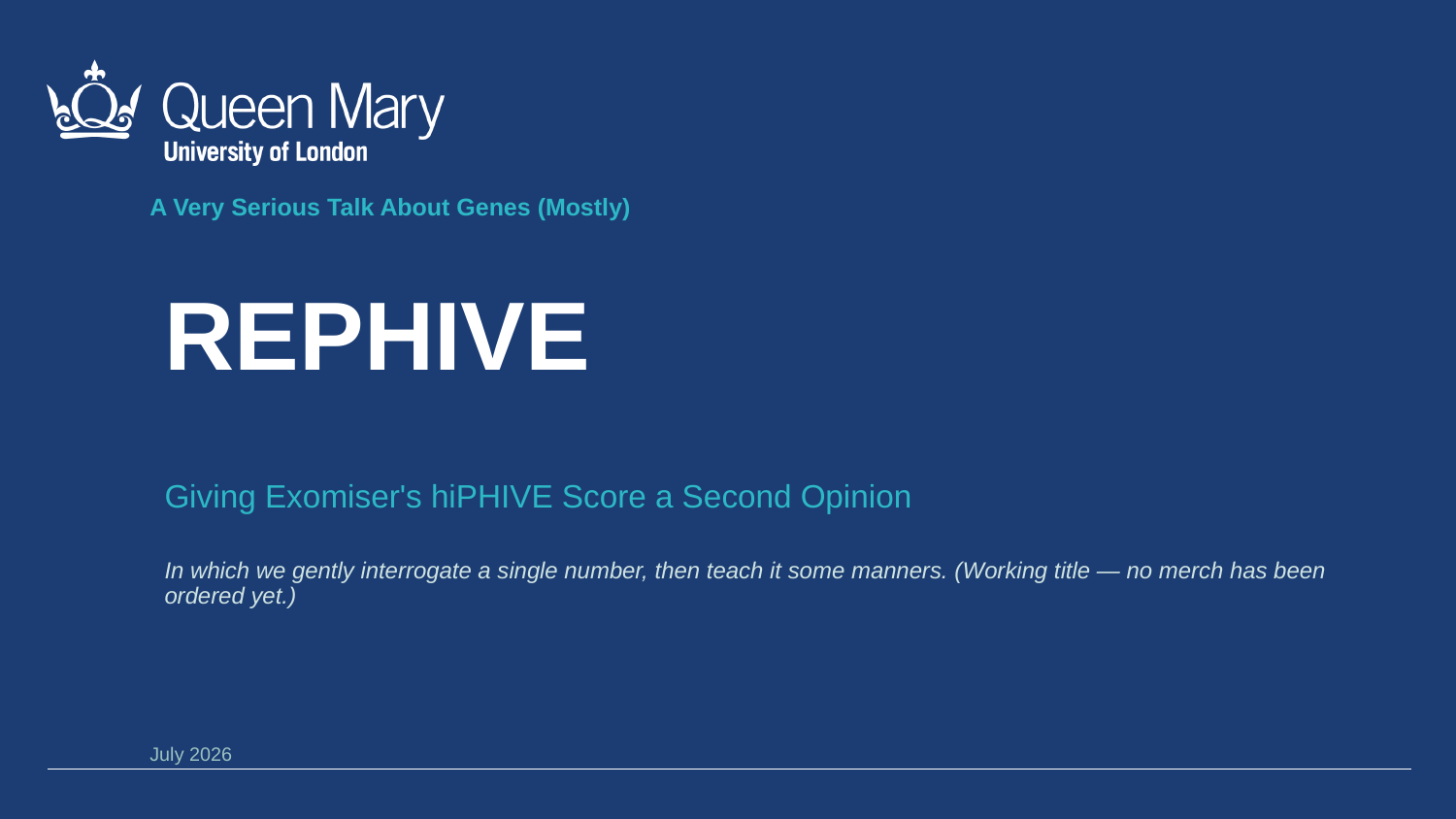

A Very Serious Talk About Genes (Mostly)
REPHIVE
Giving Exomiser's hiPHIVE Score a Second Opinion

In which we gently interrogate a single number, then teach it some manners. (Working title — no merch has been ordered yet.)
July 2026